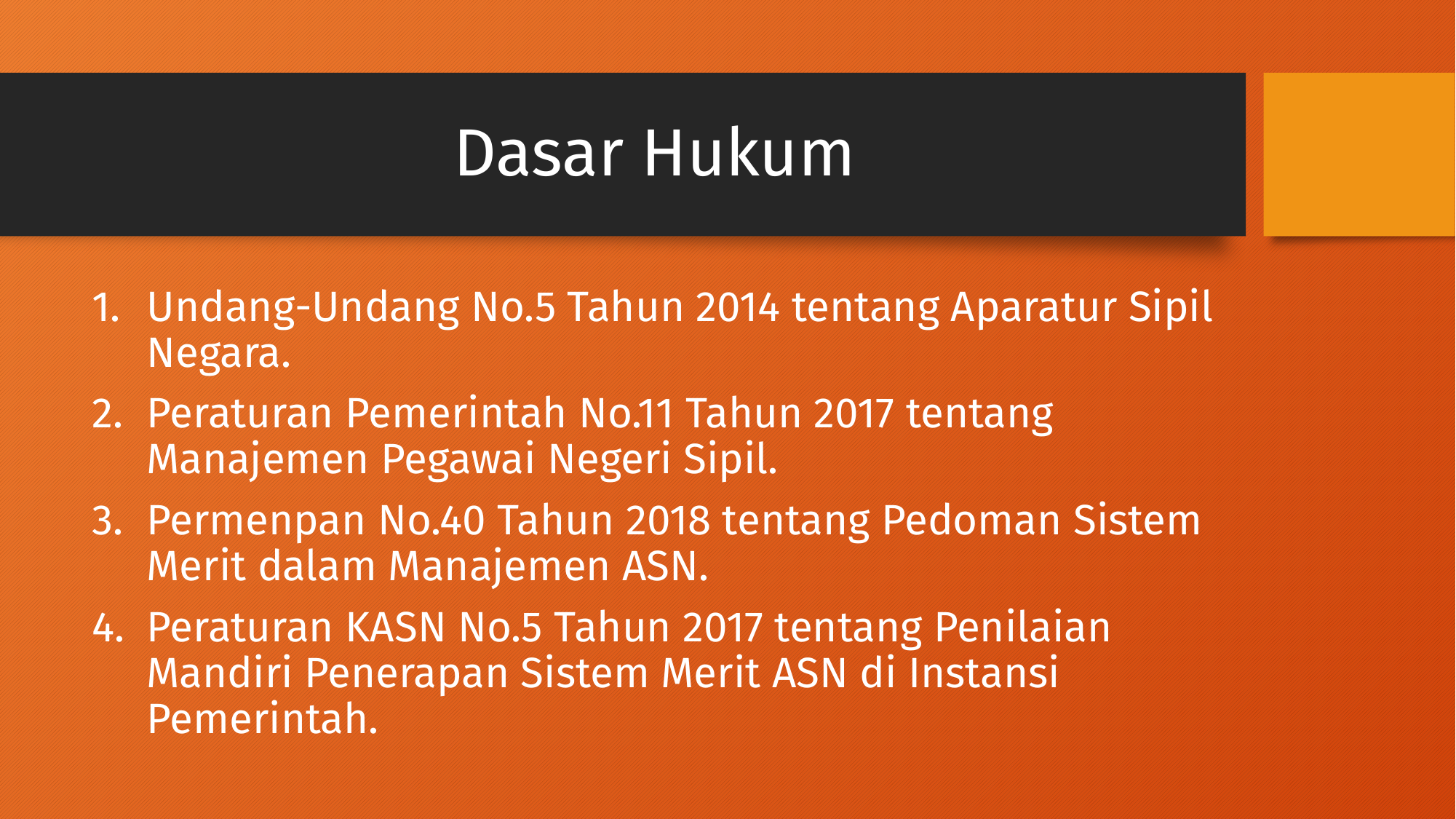

# Dasar Hukum
Undang-Undang No.5 Tahun 2014 tentang Aparatur Sipil Negara.
Peraturan Pemerintah No.11 Tahun 2017 tentang Manajemen Pegawai Negeri Sipil.
Permenpan No.40 Tahun 2018 tentang Pedoman Sistem Merit dalam Manajemen ASN.
Peraturan KASN No.5 Tahun 2017 tentang Penilaian Mandiri Penerapan Sistem Merit ASN di Instansi Pemerintah.